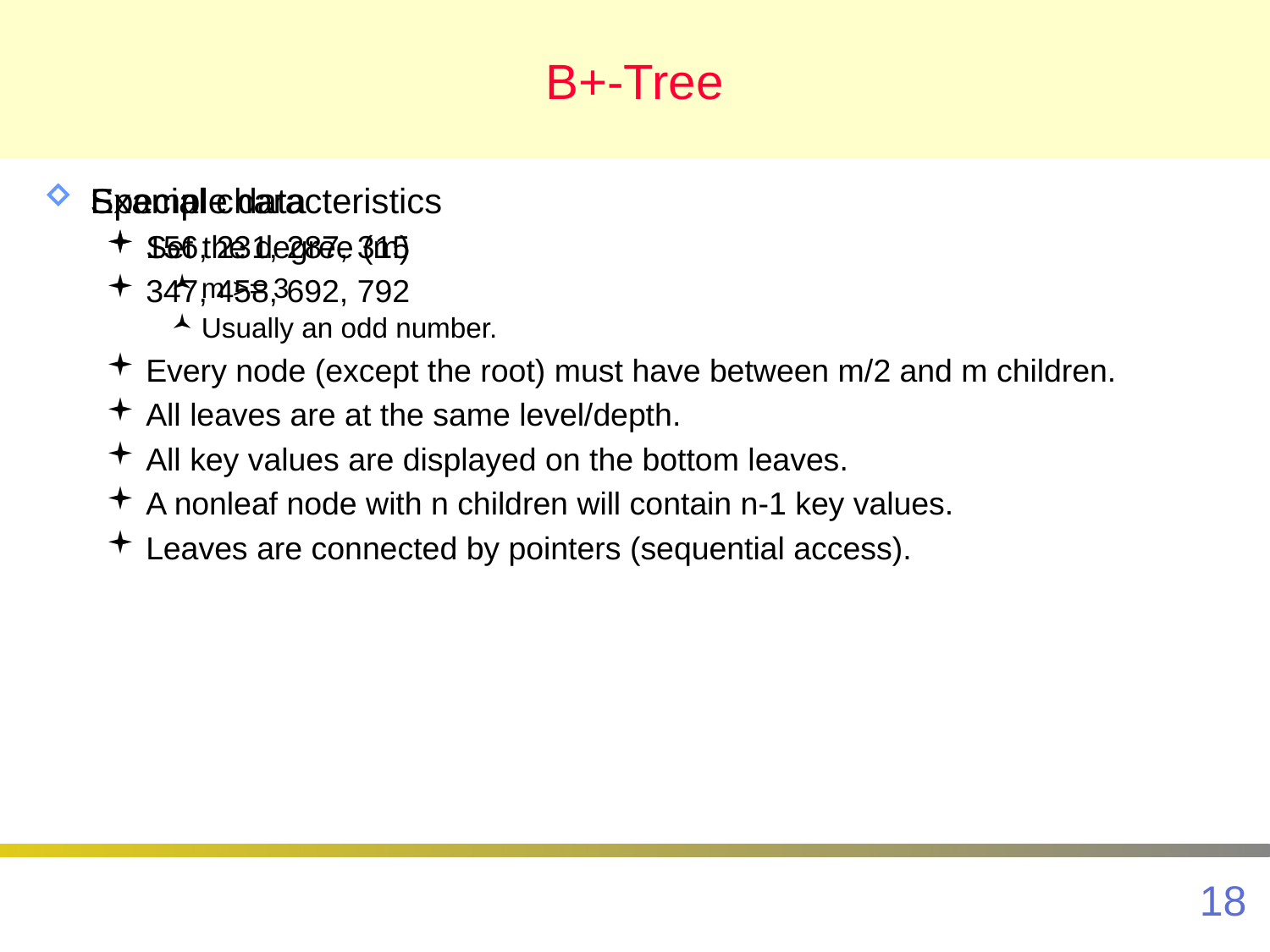

# B+-Tree
Special characteristics
Set the degree (m)
m >= 3
Usually an odd number.
Every node (except the root) must have between m/2 and m children.
All leaves are at the same level/depth.
All key values are displayed on the bottom leaves.
A nonleaf node with n children will contain n-1 key values.
Leaves are connected by pointers (sequential access).
Example data
156, 231, 287, 315
347, 458, 692, 792
18